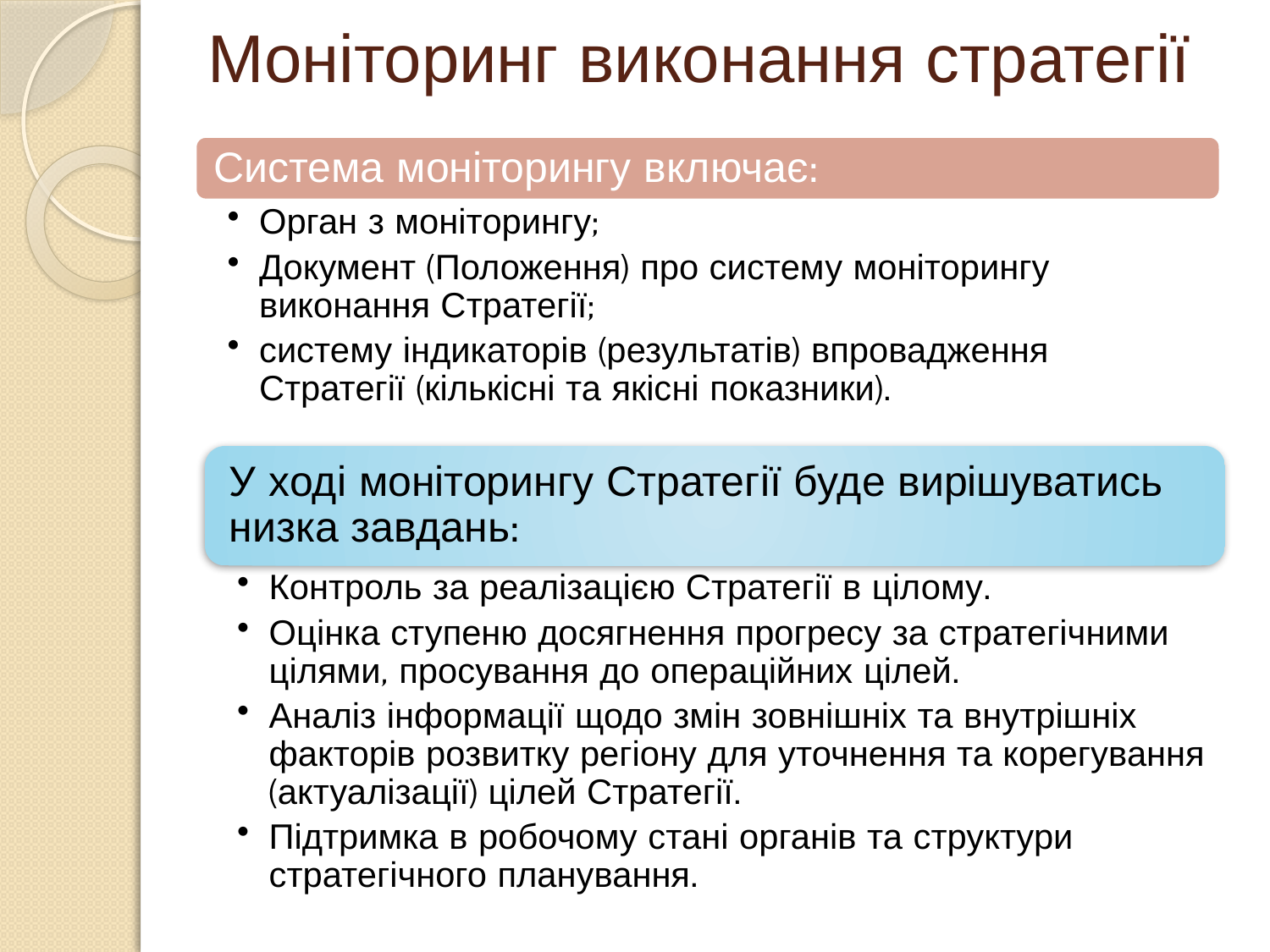

# Моніторинг виконання стратегії
Система моніторингу включає:
Орган з моніторингу;
Документ (Положення) про систему моніторингу виконання Стратегії;
систему індикаторів (результатів) впровадження Стратегії (кількісні та якісні показники).
У ході моніторингу Стратегії буде вирішуватись низка завдань:
Контроль за реалізацією Стратегії в цілому.
Оцінка ступеню досягнення прогресу за стратегічними цілями, просування до операційних цілей.
Аналіз інформації щодо змін зовнішніх та внутрішніх факторів розвитку регіону для уточнення та корегування (актуалізації) цілей Стратегії.
Підтримка в робочому стані органів та структури стратегічного планування.